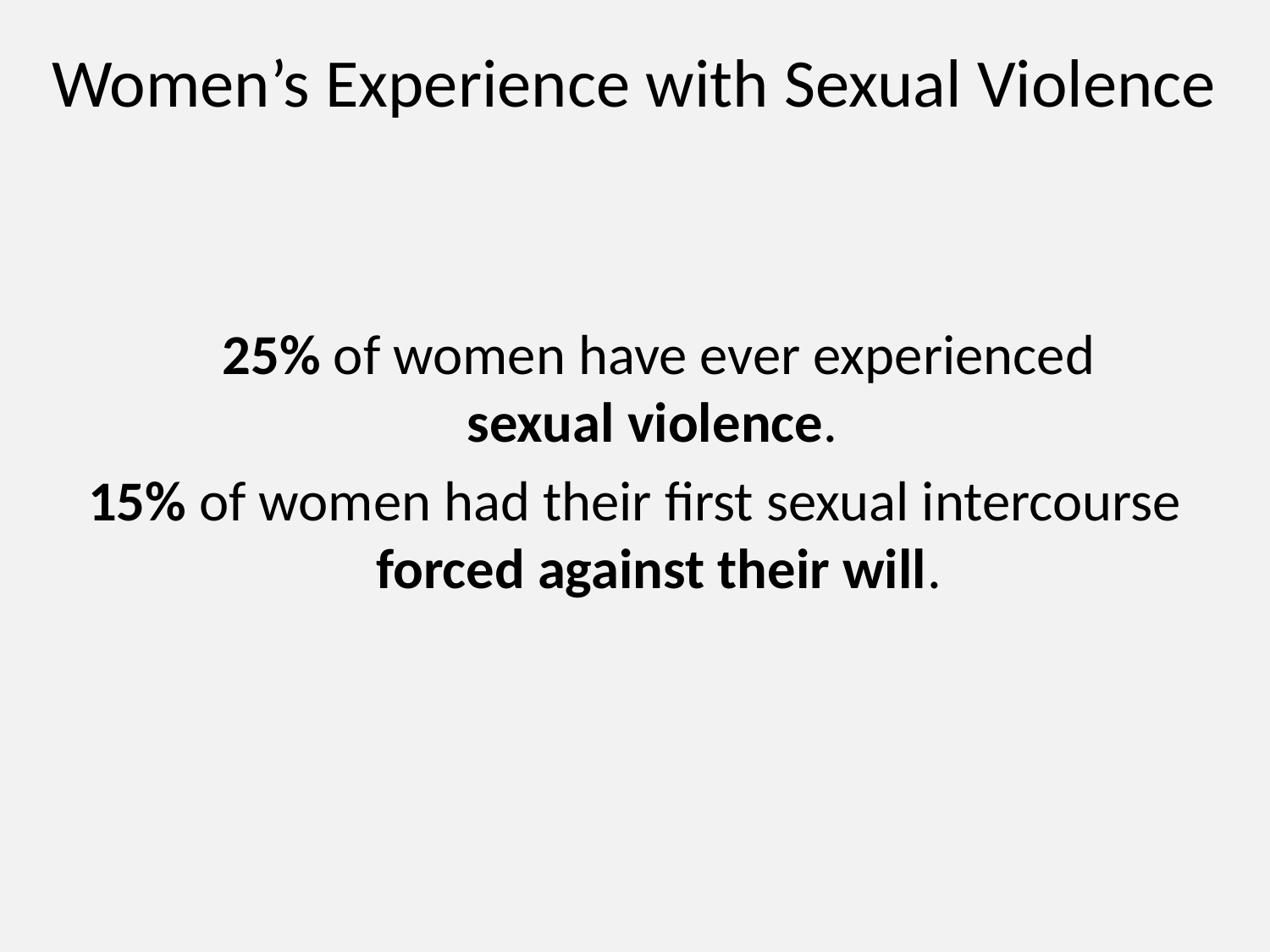

# Women’s Experience with Sexual Violence

	25% of women have ever experienced
sexual violence.
15% of women had their first sexual intercourse forced against their will.